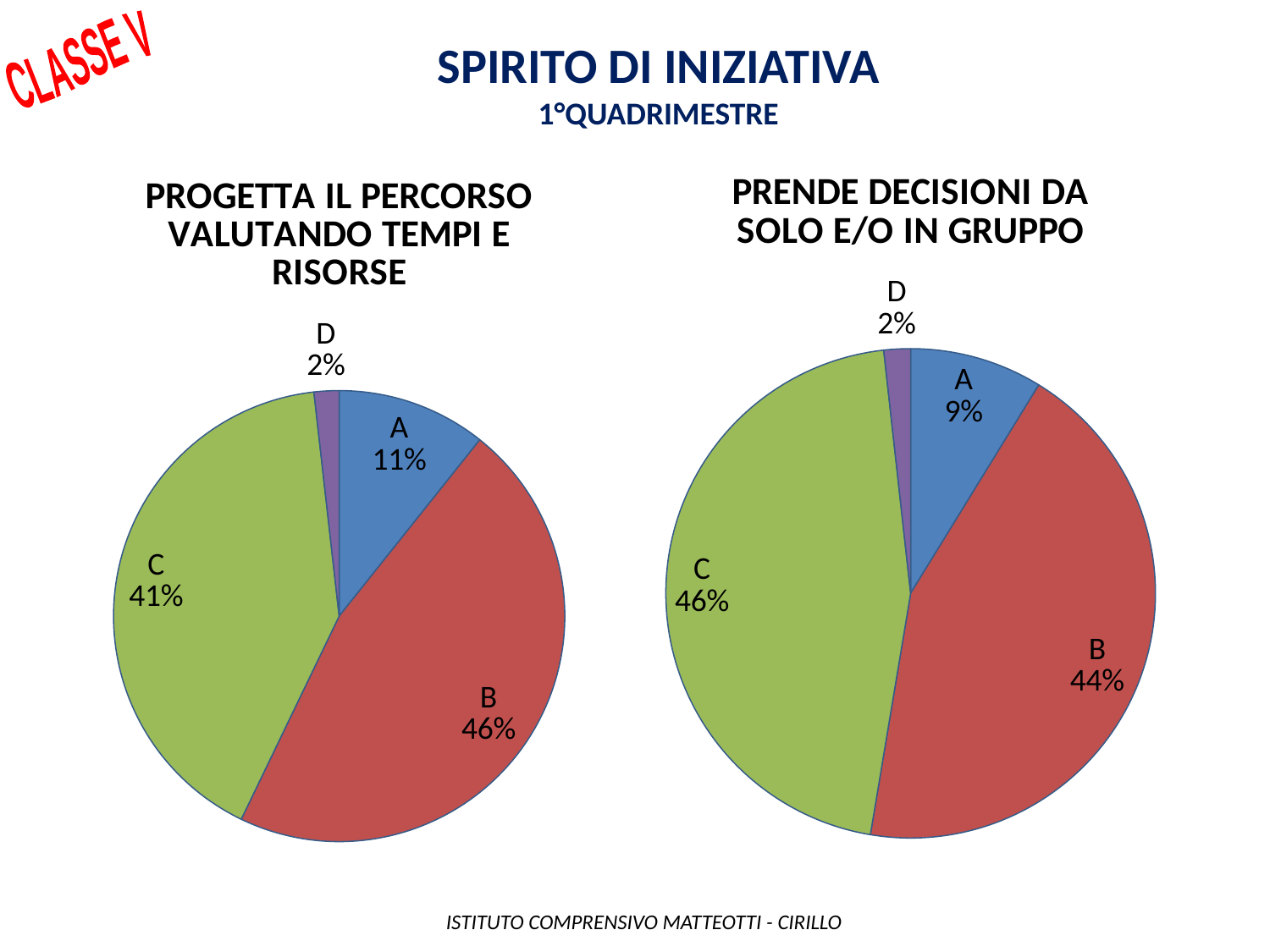

Spirito di iniziativa
1°QUADRIMESTRE
CLASSE V

### Chart: PRENDE DECISIONI DA SOLO E/O IN GRUPPO

| Category |  |
|---|---|
| A | 5.0 |
| B | 25.0 |
| C | 26.0 |
| D | 1.0 |

### Chart: PROGETTA IL PERCORSO VALUTANDO TEMPI E RISORSE

| Category |  |
|---|---|
| A | 6.0 |
| B | 26.0 |
| C | 23.0 |
| D | 1.0 |
 ISTITUTO COMPRENSIVO MATTEOTTI - CIRILLO